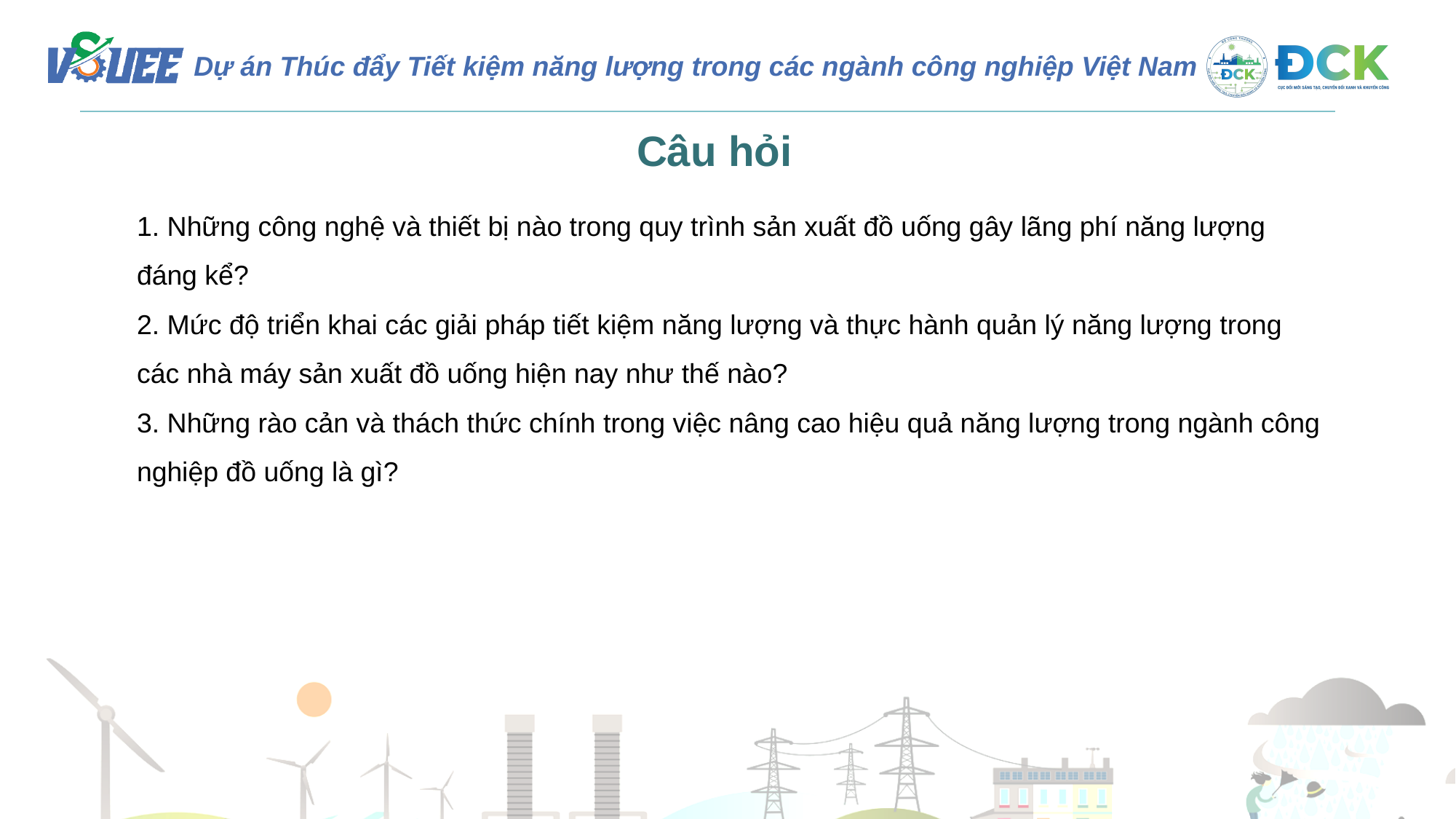

Câu hỏi
1. Những công nghệ và thiết bị nào trong quy trình sản xuất đồ uống gây lãng phí năng lượng đáng kể?
2. Mức độ triển khai các giải pháp tiết kiệm năng lượng và thực hành quản lý năng lượng trong các nhà máy sản xuất đồ uống hiện nay như thế nào?
3. Những rào cản và thách thức chính trong việc nâng cao hiệu quả năng lượng trong ngành công nghiệp đồ uống là gì?